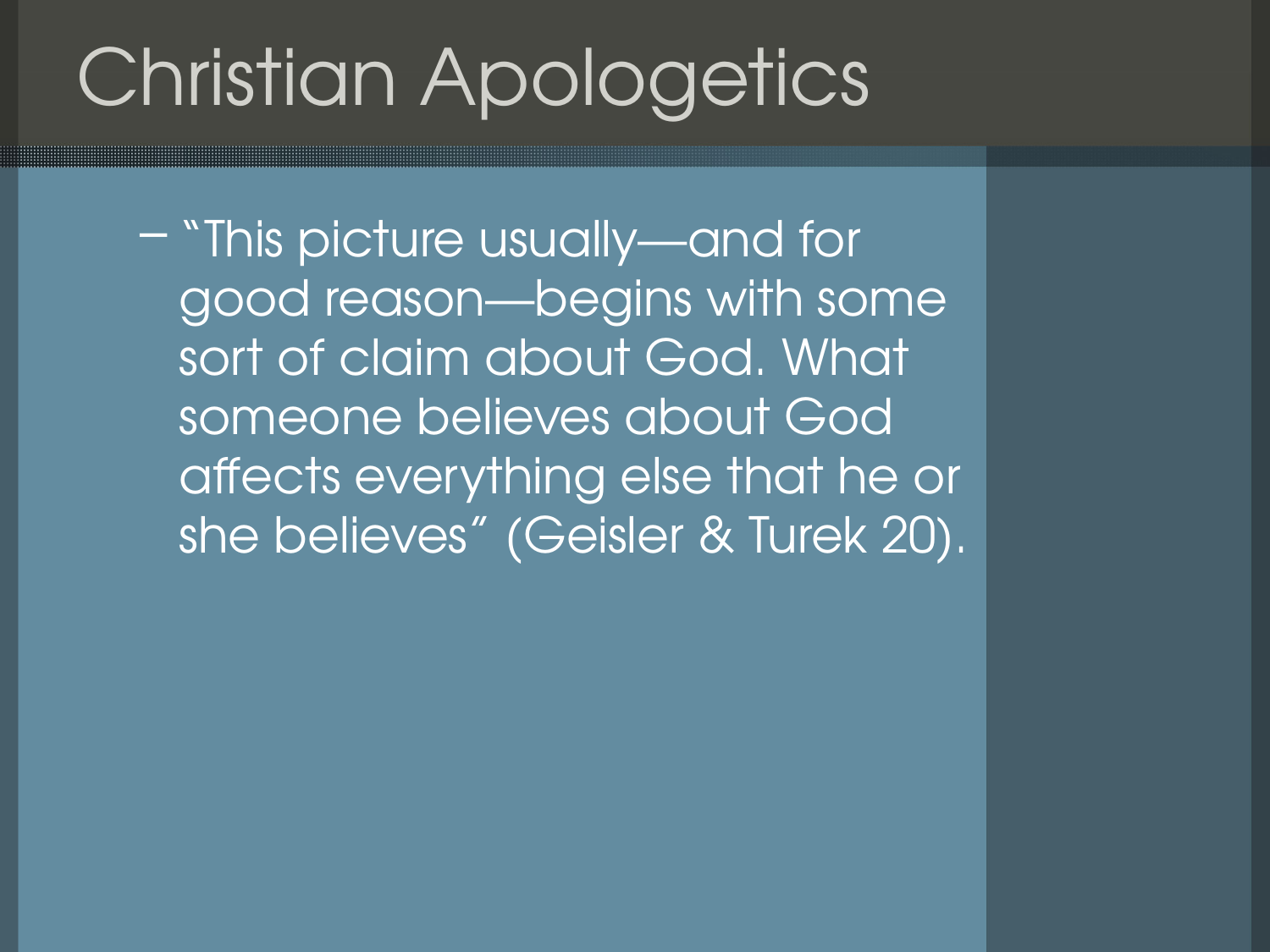

# Christian Apologetics
“This picture usually—and for good reason—begins with some sort of claim about God. What someone believes about God affects everything else that he or she believes” (Geisler & Turek 20).